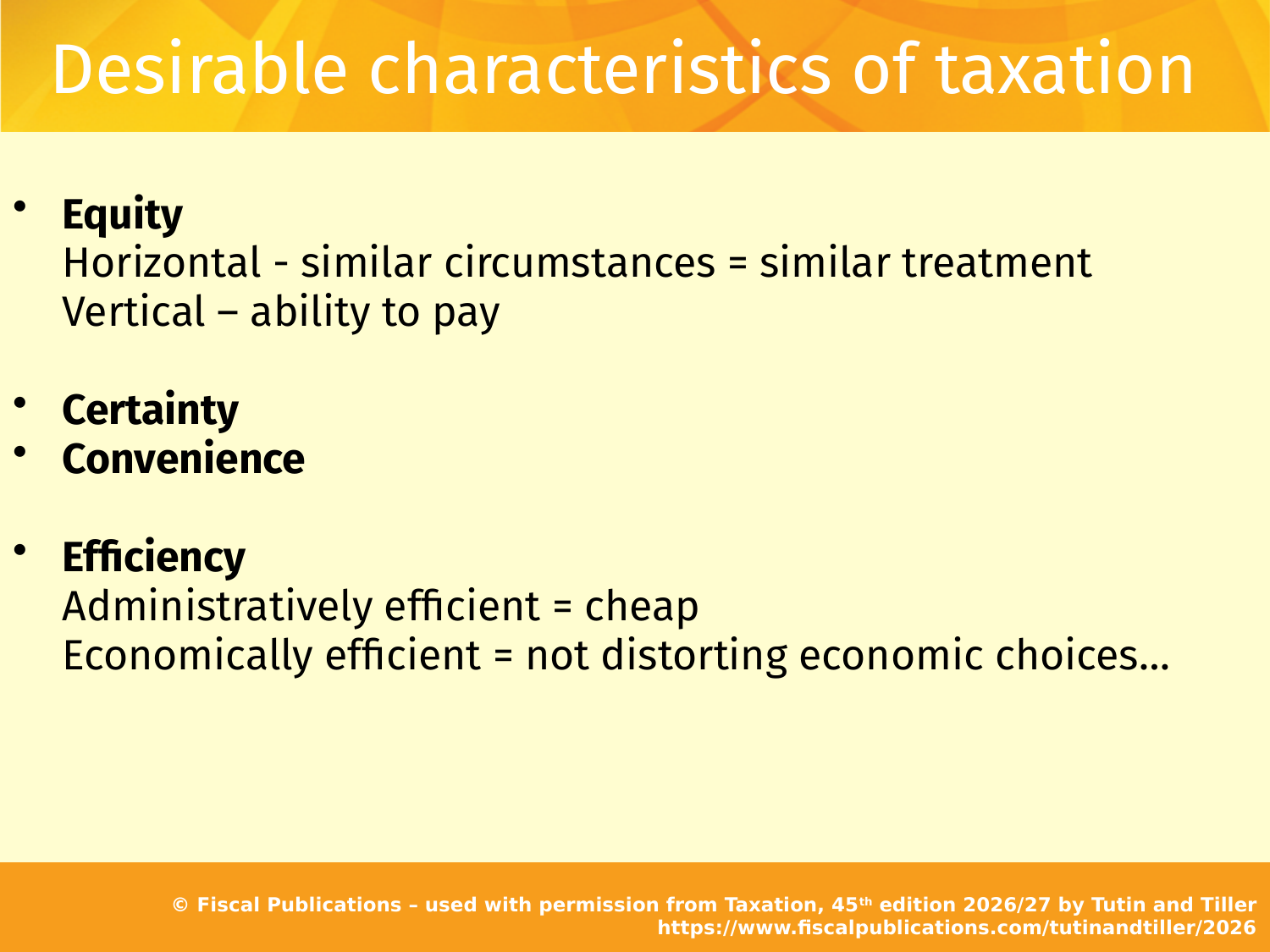

# Desirable characteristics of taxation

Equity
	Horizontal - similar circumstances = similar treatment
	Vertical – ability to pay

Certainty
Convenience

Efficiency
	Administratively efficient = cheap
	Economically efficient = not distorting economic choices…